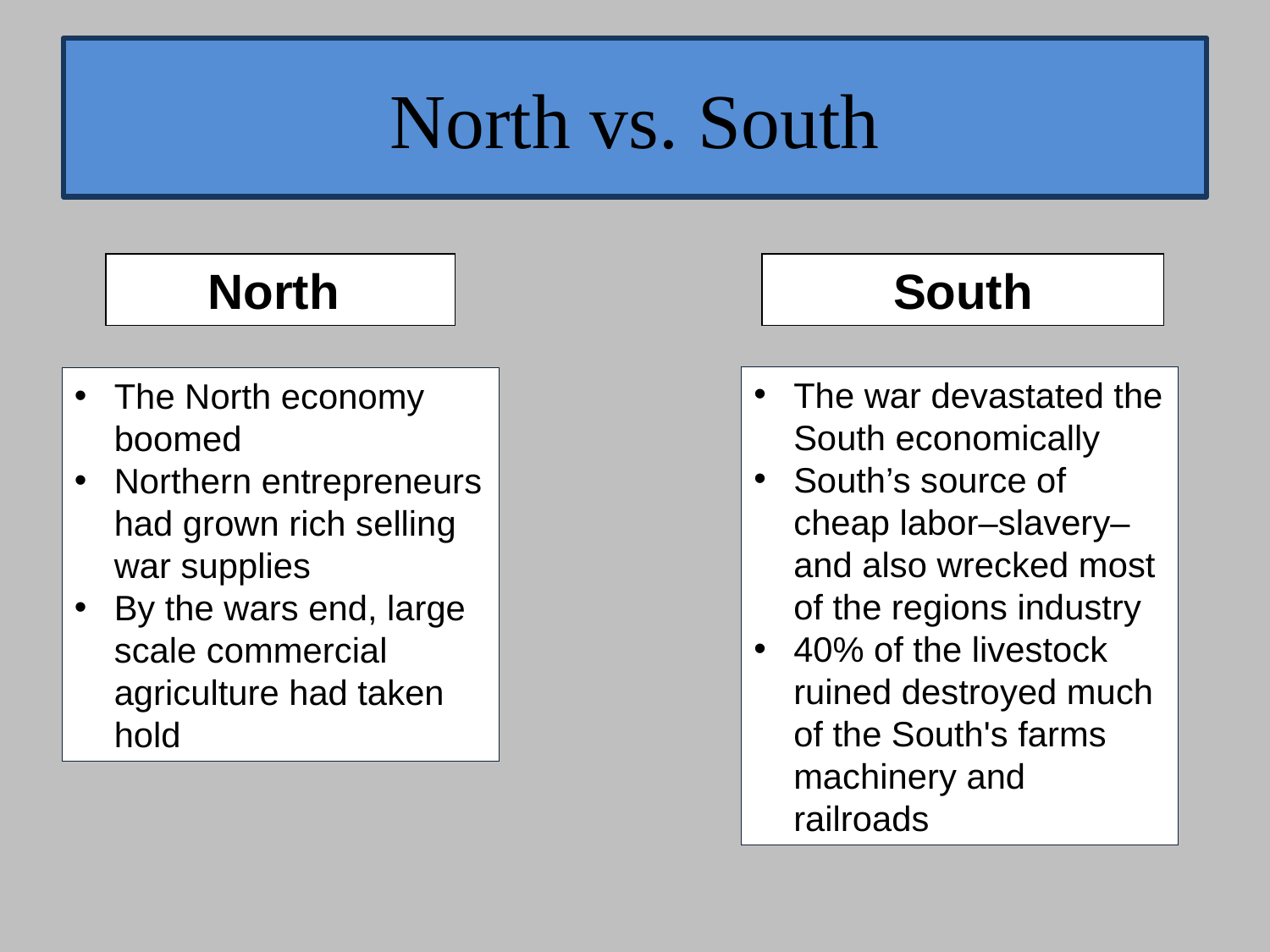

# North vs. South
North
South
The war devastated the South economically
South’s source of cheap labor–slavery– and also wrecked most of the regions industry
40% of the livestock ruined destroyed much of the South's farms machinery and railroads
The North economy boomed
Northern entrepreneurs had grown rich selling war supplies
By the wars end, large scale commercial agriculture had taken hold